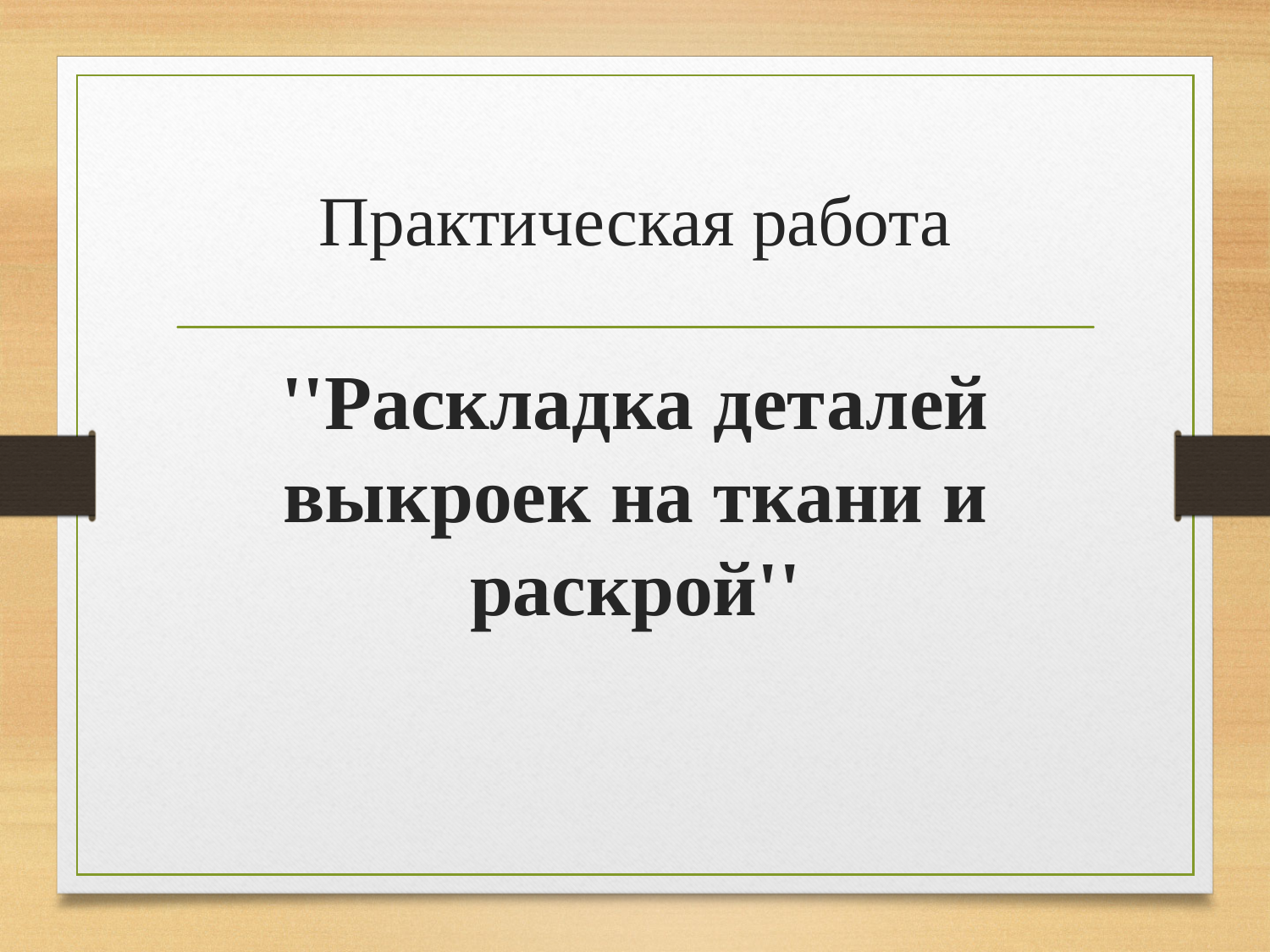

# Практическая работа
''Раскладка деталей выкроек на ткани и раскрой''